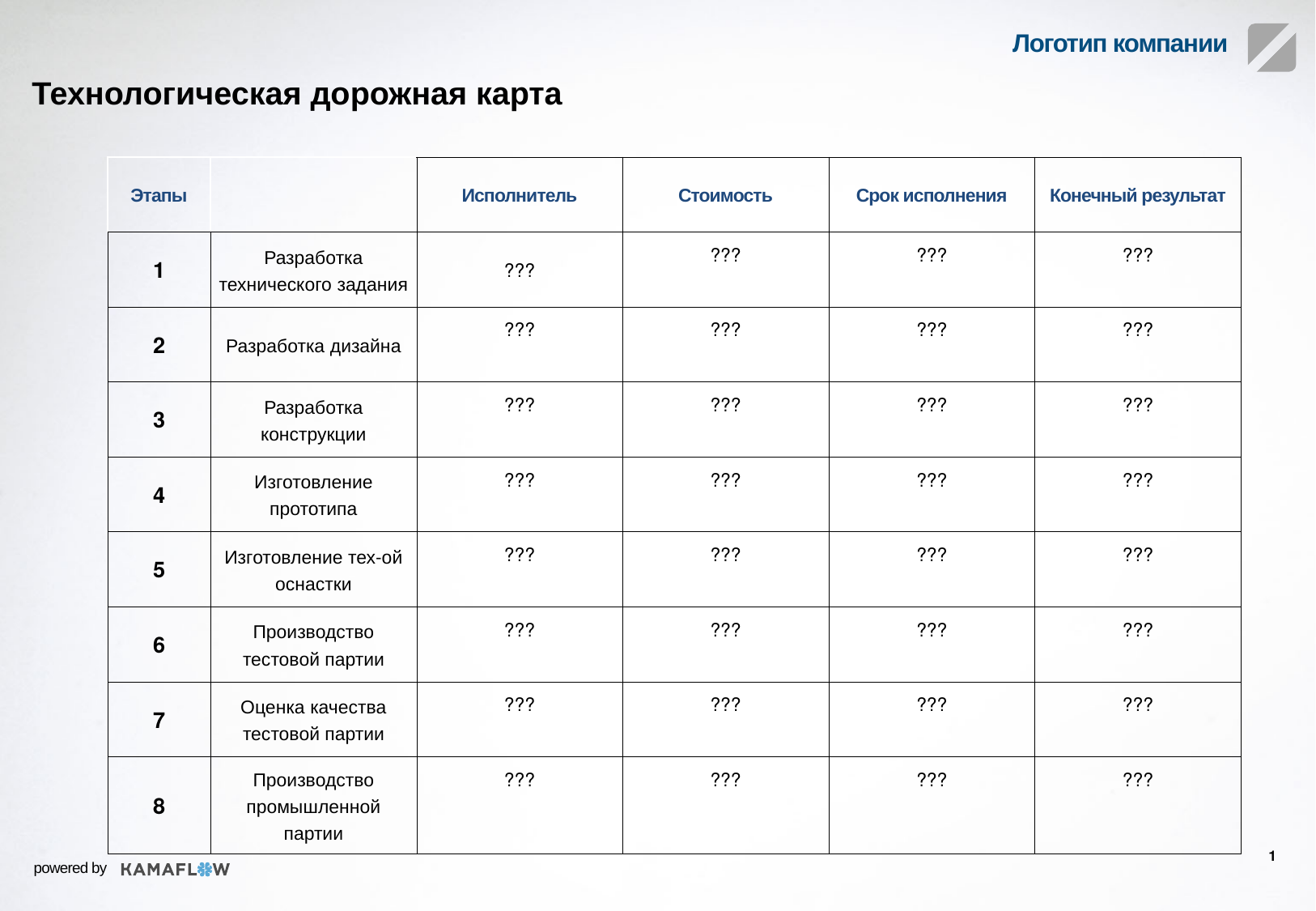

Технологическая дорожная карта
| Этапы |  | Исполнитель | Стоимость | Срок исполнения | Конечный результат |
| --- | --- | --- | --- | --- | --- |
| 1 | Разработка технического задания | ??? | ??? | ??? | ??? |
| 2 | Разработка дизайна | ??? | ??? | ??? | ??? |
| 3 | Разработка конструкции | ??? | ??? | ??? | ??? |
| 4 | Изготовление прототипа | ??? | ??? | ??? | ??? |
| 5 | Изготовление тех-ой оснастки | ??? | ??? | ??? | ??? |
| 6 | Производство тестовой партии | ??? | ??? | ??? | ??? |
| 7 | Оценка качества тестовой партии | ??? | ??? | ??? | ??? |
| 8 | Производство промышленной партии | ??? | ??? | ??? | ??? |
1